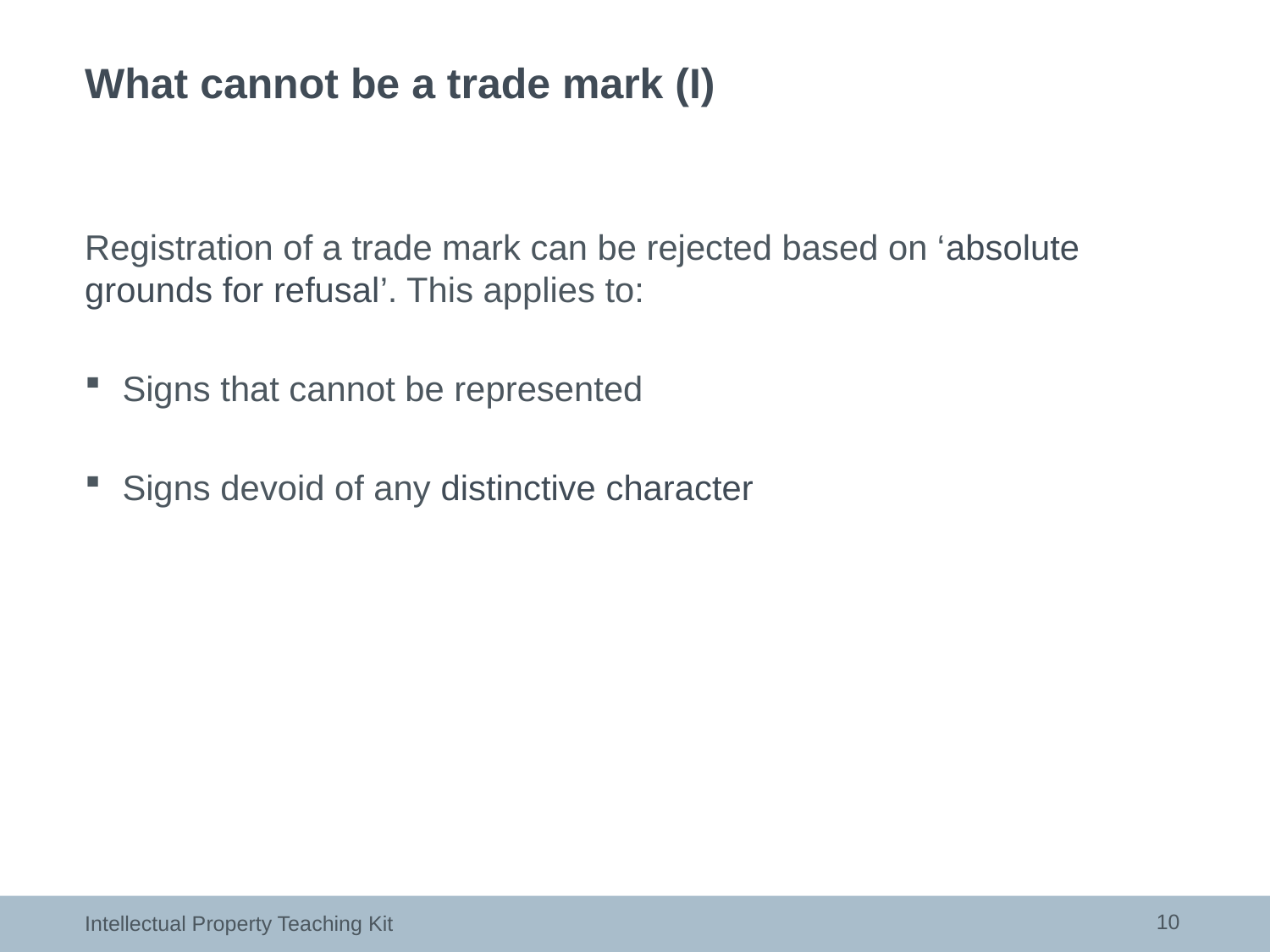

# What cannot be a trade mark (I)
Registration of a trade mark can be rejected based on ‘absolute grounds for refusal’. This applies to:

Signs that cannot be represented

Signs devoid of any distinctive character

10
Intellectual Property Teaching Kit